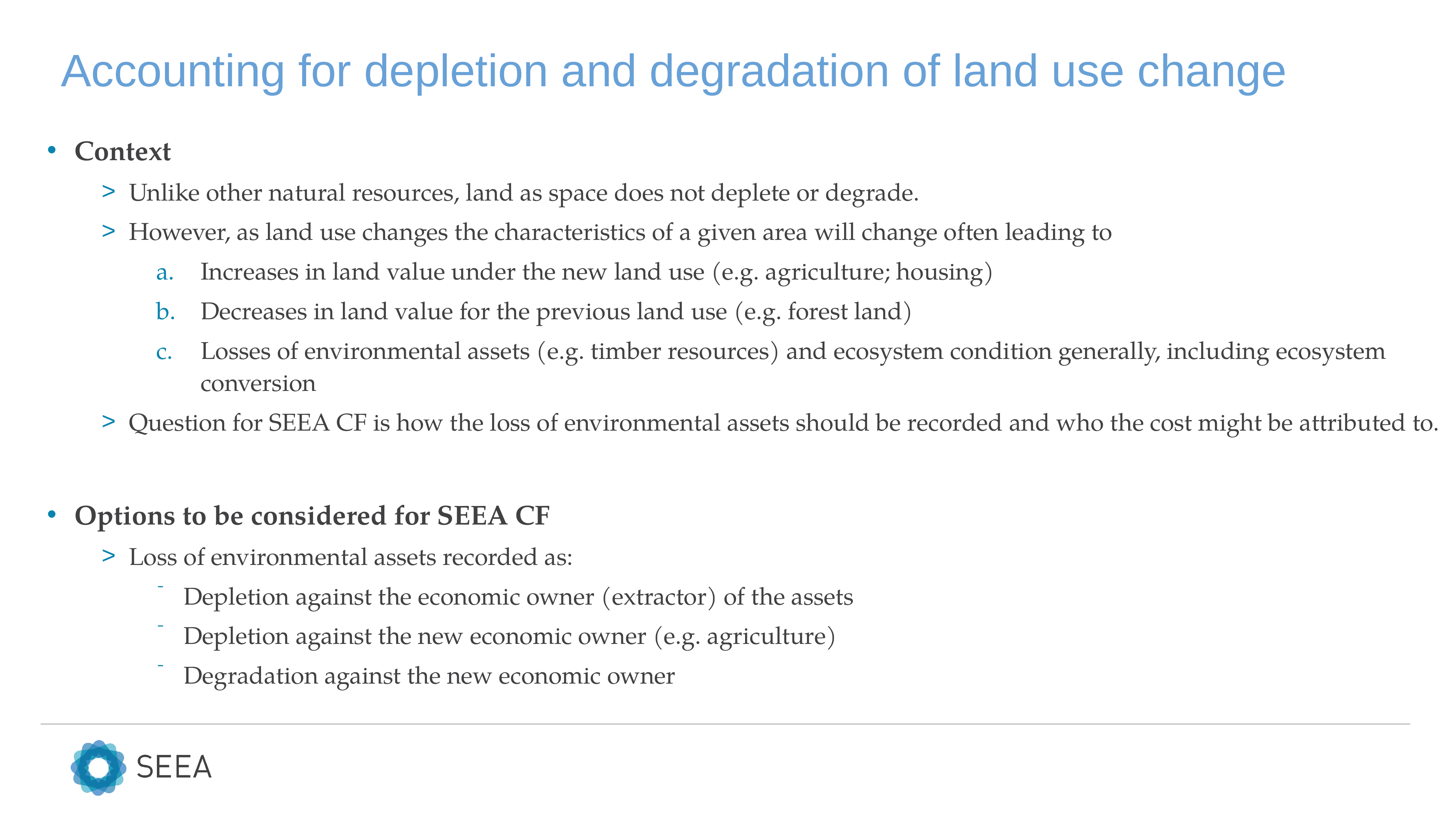

# Accounting for depletion and degradation of land use change
Context
Unlike other natural resources, land as space does not deplete or degrade.
However, as land use changes the characteristics of a given area will change often leading to
Increases in land value under the new land use (e.g. agriculture; housing)
Decreases in land value for the previous land use (e.g. forest land)
Losses of environmental assets (e.g. timber resources) and ecosystem condition generally, including ecosystem conversion
Question for SEEA CF is how the loss of environmental assets should be recorded and who the cost might be attributed to.

Options to be considered for SEEA CF
Loss of environmental assets recorded as:
Depletion against the economic owner (extractor) of the assets
Depletion against the new economic owner (e.g. agriculture)
Degradation against the new economic owner